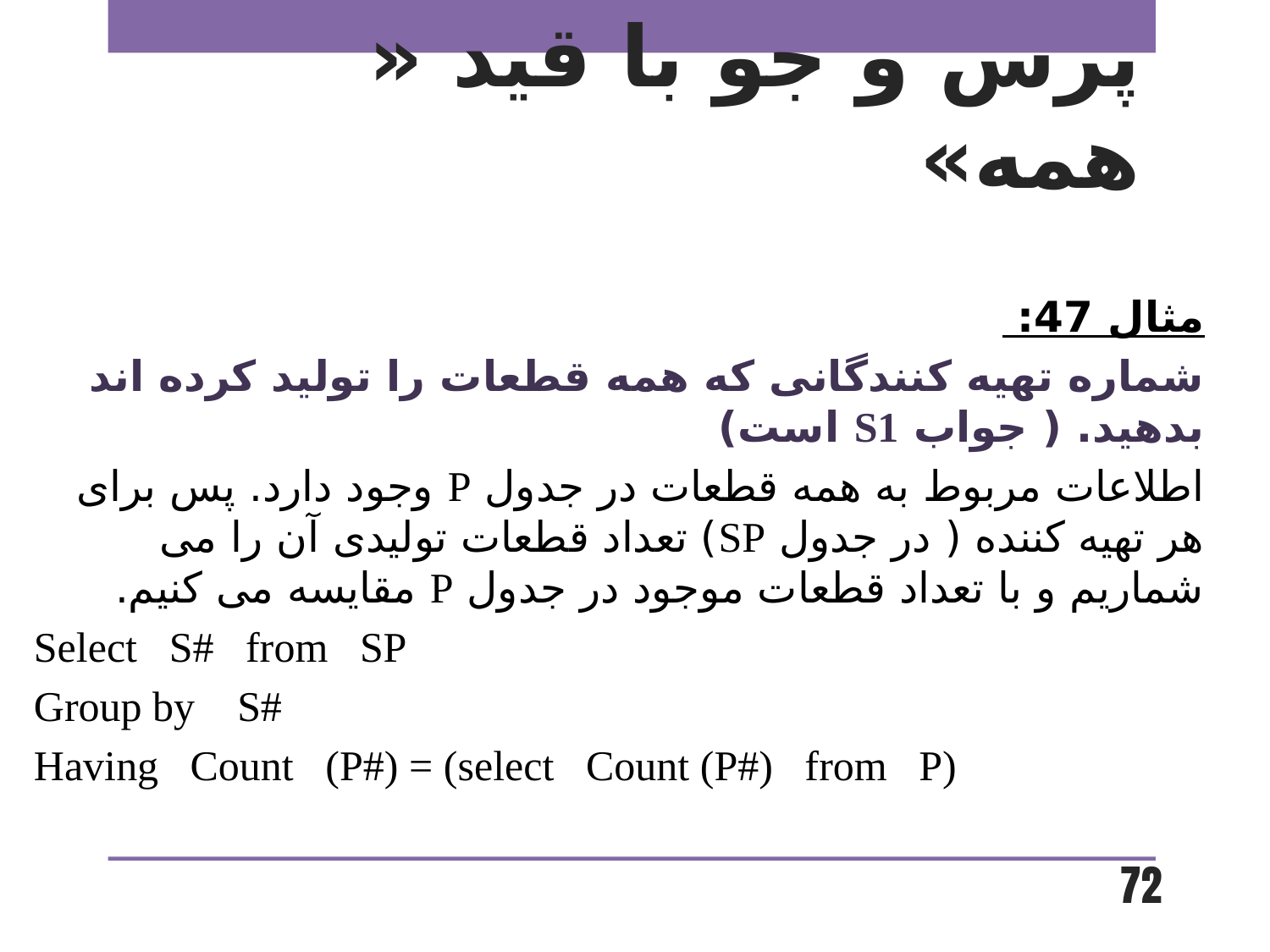

# پرس و جو با قید « همه»
مثال 47:
شماره تهیه کنندگانی که همه قطعات را تولید کرده اند بدهید. ( جواب S1 است)
اطلاعات مربوط به همه قطعات در جدول P وجود دارد. پس برای هر تهیه کننده ( در جدول SP) تعداد قطعات تولیدی آن را می شماریم و با تعداد قطعات موجود در جدول P مقایسه می کنیم.
Select   S#   from   SP
Group by    S#
Having   Count   (P#) = (select   Count (P#)   from   P)
72